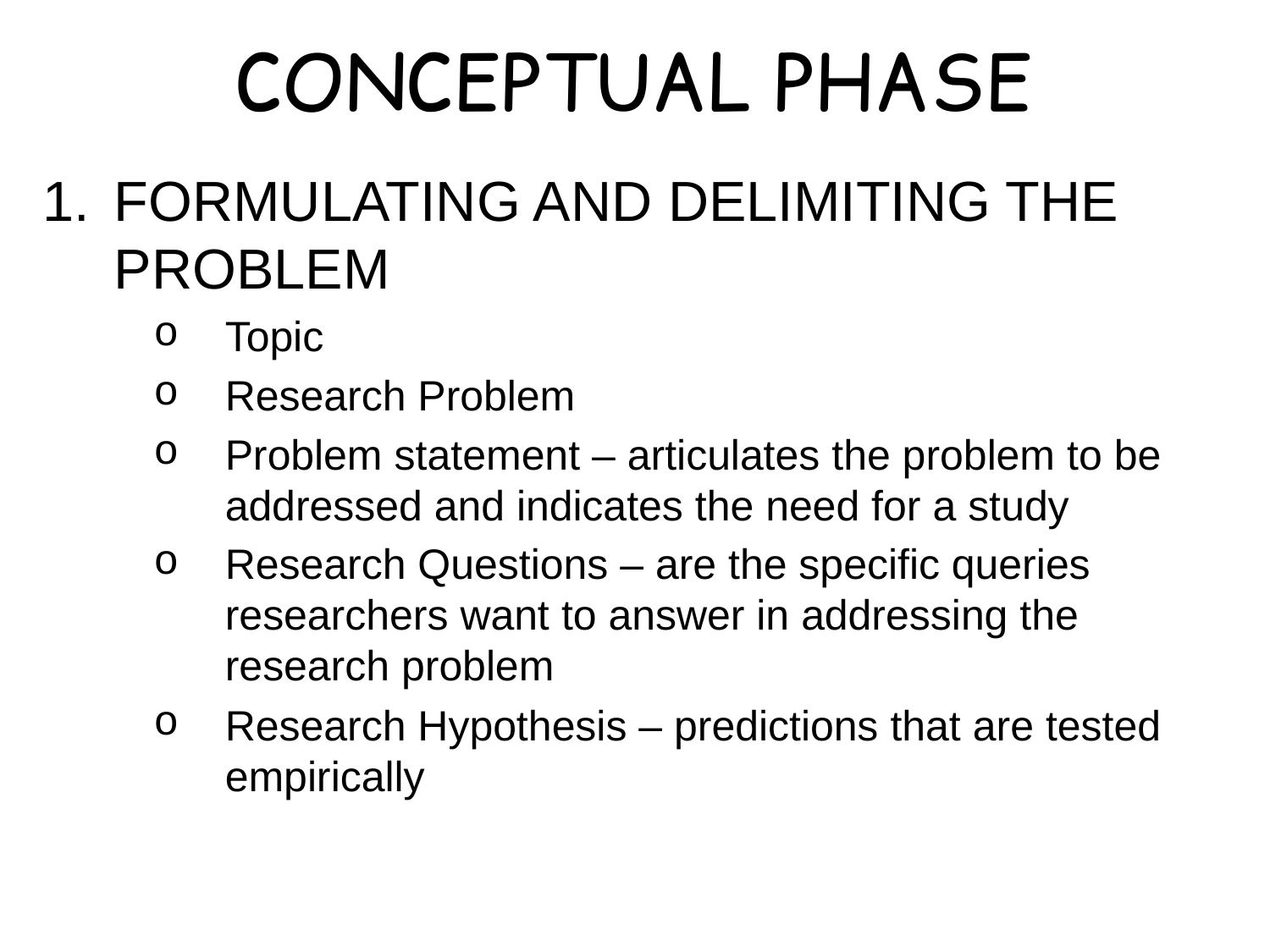

# CONCEPTUAL PHASE
FORMULATING AND DELIMITING THE PROBLEM
Topic
Research Problem
Problem statement – articulates the problem to be addressed and indicates the need for a study
Research Questions – are the specific queries researchers want to answer in addressing the research problem
Research Hypothesis – predictions that are tested empirically